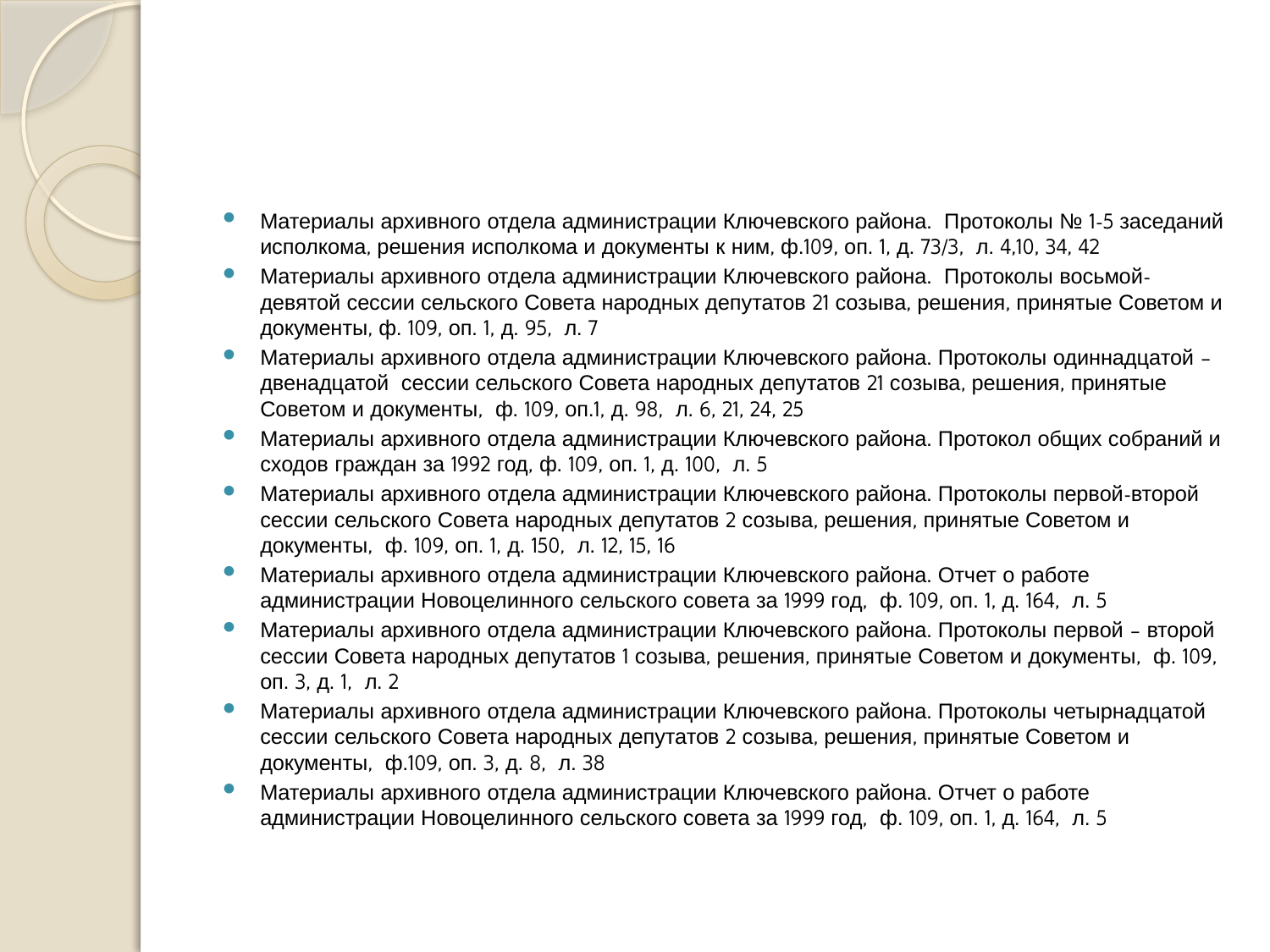

#
Материалы архивного отдела администрации Ключевского района.  Протоколы № 1-5 заседаний исполкома, решения исполкома и документы к ним, ф.109, оп. 1, д. 73/3,  л. 4,10, 34, 42
Материалы архивного отдела администрации Ключевского района.  Протоколы восьмой-девятой сессии сельского Совета народных депутатов 21 созыва, решения, принятые Советом и документы, ф. 109, оп. 1, д. 95,  л. 7
Материалы архивного отдела администрации Ключевского района. Протоколы одиннадцатой – двенадцатой  сессии сельского Совета народных депутатов 21 созыва, решения, принятые Советом и документы,  ф. 109, оп.1, д. 98,  л. 6, 21, 24, 25
Материалы архивного отдела администрации Ключевского района. Протокол общих собраний и сходов граждан за 1992 год, ф. 109, оп. 1, д. 100,  л. 5
Материалы архивного отдела администрации Ключевского района. Протоколы первой-второй  сессии сельского Совета народных депутатов 2 созыва, решения, принятые Советом и документы,  ф. 109, оп. 1, д. 150,  л. 12, 15, 16
Материалы архивного отдела администрации Ключевского района. Отчет о работе администрации Новоцелинного сельского совета за 1999 год,  ф. 109, оп. 1, д. 164,  л. 5
Материалы архивного отдела администрации Ключевского района. Протоколы первой – второй сессии Совета народных депутатов 1 созыва, решения, принятые Советом и документы,  ф. 109, оп. 3, д. 1,  л. 2
Материалы архивного отдела администрации Ключевского района. Протоколы четырнадцатой   сессии сельского Совета народных депутатов 2 созыва, решения, принятые Советом и документы,  ф.109, оп. 3, д. 8,  л. 38
Материалы архивного отдела администрации Ключевского района. Отчет о работе администрации Новоцелинного сельского совета за 1999 год,  ф. 109, оп. 1, д. 164,  л. 5